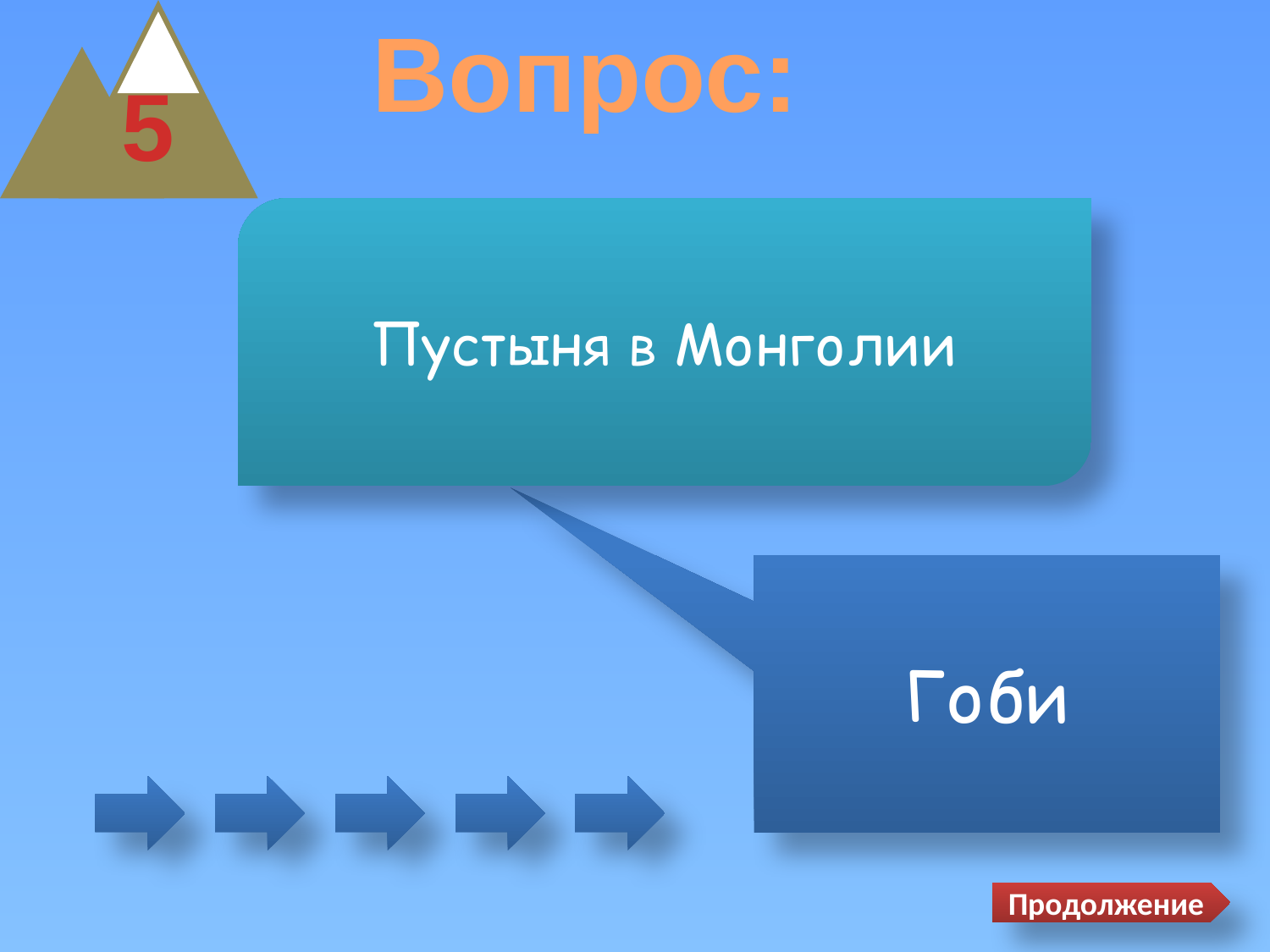

Вопрос:
5
Пустыня в Монголии
Гоби

Продолжение